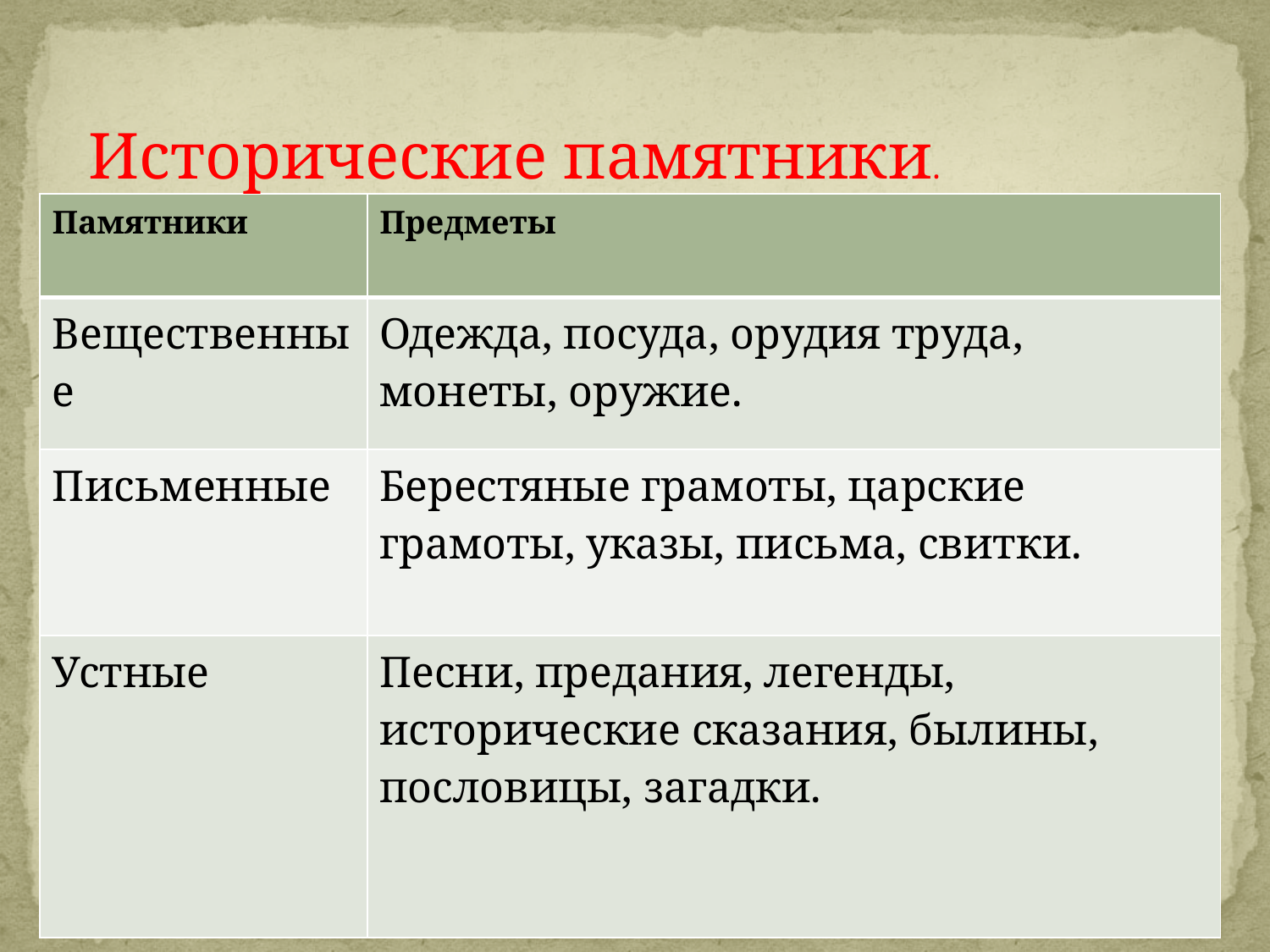

Исторические памятники.
| Памятники | Предметы |
| --- | --- |
| Вещественные | Одежда, посуда, орудия труда, монеты, оружие. |
| Письменные | Берестяные грамоты, царские грамоты, указы, письма, свитки. |
| Устные | Песни, предания, легенды, исторические сказания, былины, пословицы, загадки. |